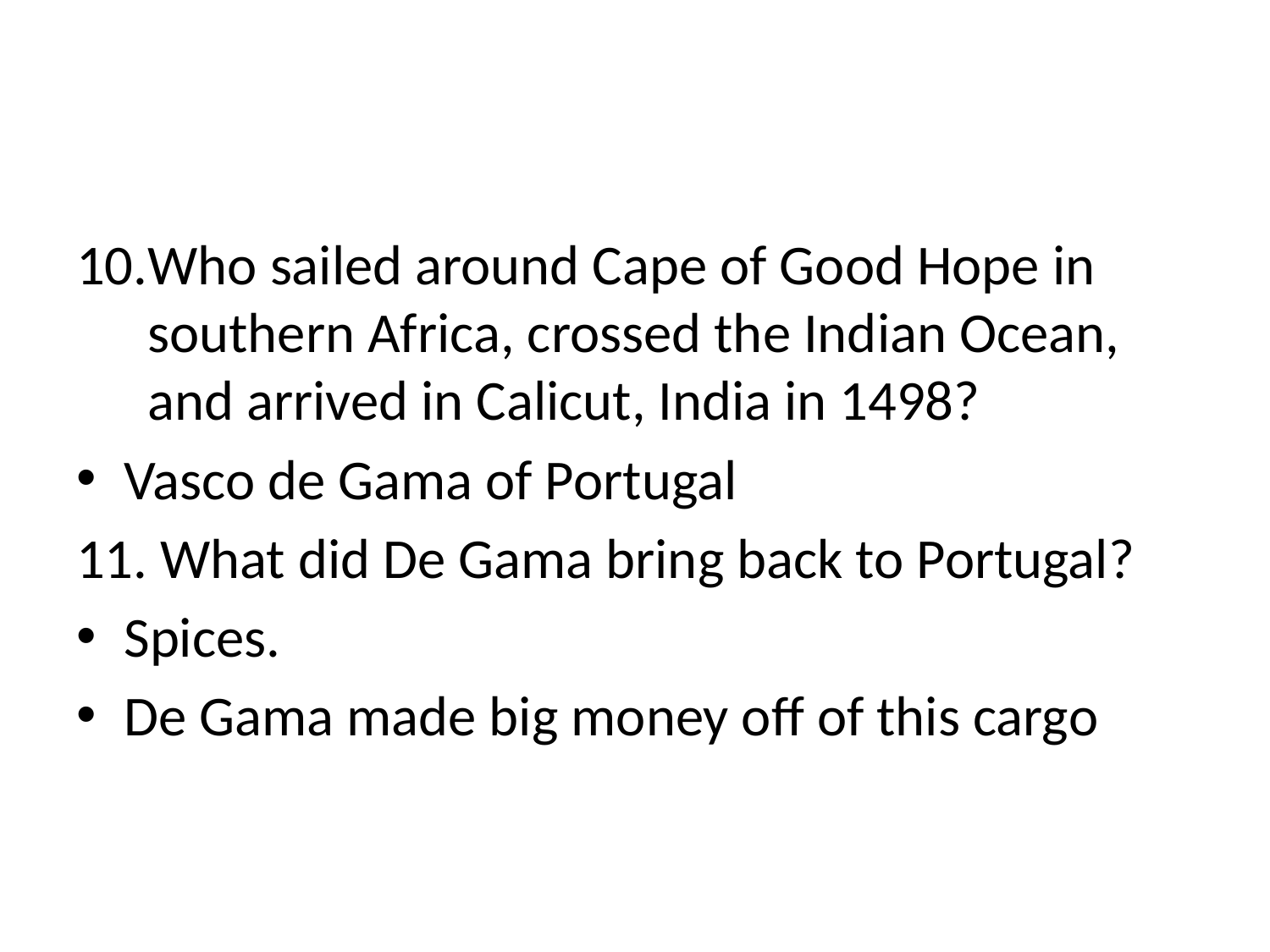

#
Who sailed around Cape of Good Hope in southern Africa, crossed the Indian Ocean, and arrived in Calicut, India in 1498?
Vasco de Gama of Portugal
11. What did De Gama bring back to Portugal?
Spices.
De Gama made big money off of this cargo